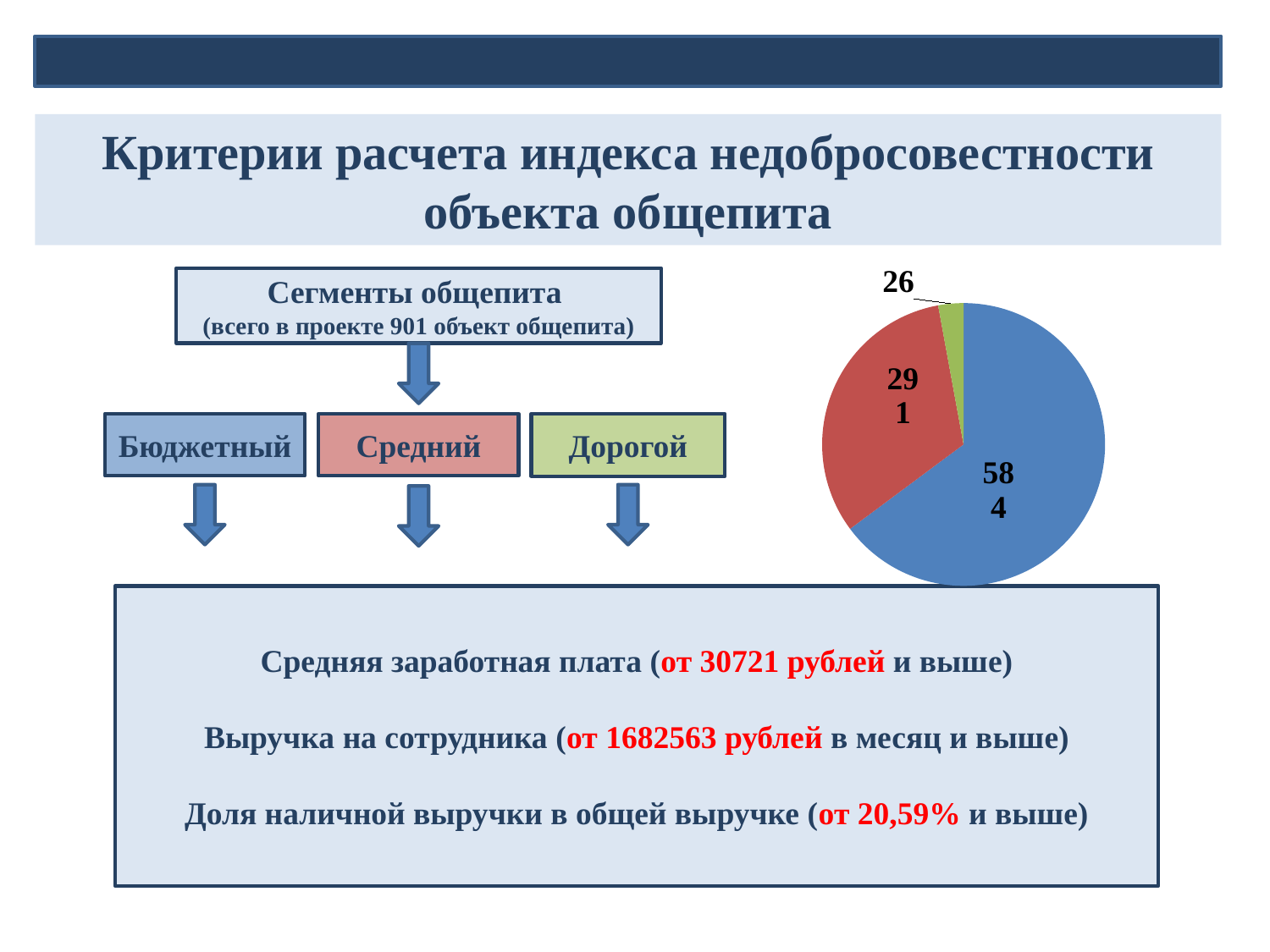

Критерии расчета индекса недобросовестности объекта общепита

### Chart

| Category | Продажи |
|---|---|
| Бюджетный | 584.0 |
| Средний | 291.0 |
| Дорогой | 26.0 |
Сегменты общепита
(всего в проекте 901 объект общепита)

Бюджетный

Средний
Дорогой

# Средняя заработная плата (от 30721 рублей и выше) Выручка на сотрудника (от 1682563 рублей в месяц и выше) Доля наличной выручки в общей выручке (от 20,59% и выше)